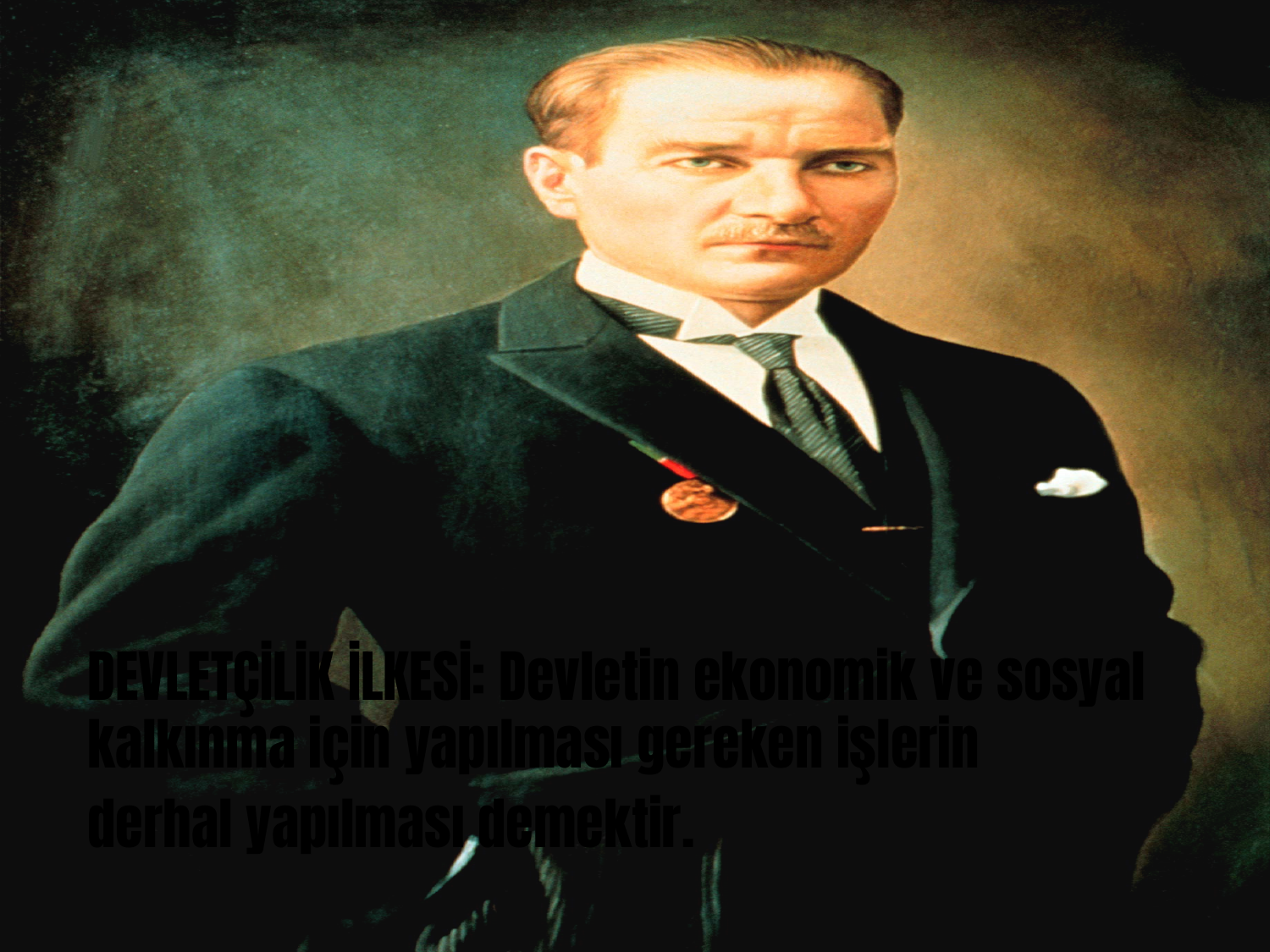

#
DEVLETÇİLİK İLKESİ: Devletin ekonomik ve sosyal kalkınma için yapılması gereken işlerin
derhal yapılması demektir.